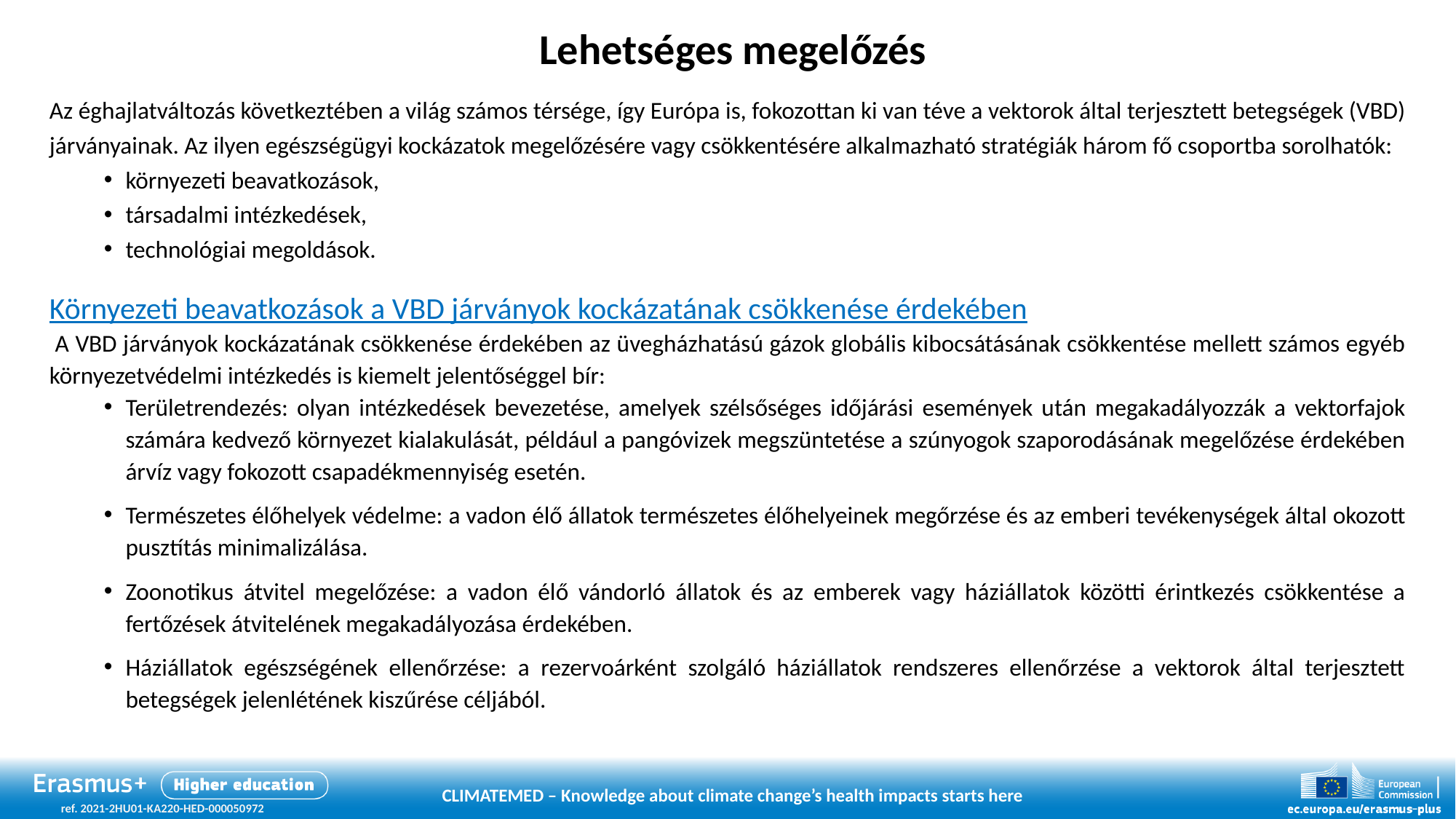

# Lehetséges megelőzés
Az éghajlatváltozás következtében a világ számos térsége, így Európa is, fokozottan ki van téve a vektorok által terjesztett betegségek (VBD) járványainak. Az ilyen egészségügyi kockázatok megelőzésére vagy csökkentésére alkalmazható stratégiák három fő csoportba sorolhatók:
környezeti beavatkozások,
társadalmi intézkedések,
technológiai megoldások.

Környezeti beavatkozások a VBD járványok kockázatának csökkenése érdekében
 A VBD járványok kockázatának csökkenése érdekében az üvegházhatású gázok globális kibocsátásának csökkentése mellett számos egyéb környezetvédelmi intézkedés is kiemelt jelentőséggel bír:
Területrendezés: olyan intézkedések bevezetése, amelyek szélsőséges időjárási események után megakadályozzák a vektorfajok számára kedvező környezet kialakulását, például a pangóvizek megszüntetése a szúnyogok szaporodásának megelőzése érdekében árvíz vagy fokozott csapadékmennyiség esetén.
Természetes élőhelyek védelme: a vadon élő állatok természetes élőhelyeinek megőrzése és az emberi tevékenységek által okozott pusztítás minimalizálása.
Zoonotikus átvitel megelőzése: a vadon élő vándorló állatok és az emberek vagy háziállatok közötti érintkezés csökkentése a fertőzések átvitelének megakadályozása érdekében.
Háziállatok egészségének ellenőrzése: a rezervoárként szolgáló háziállatok rendszeres ellenőrzése a vektorok által terjesztett betegségek jelenlétének kiszűrése céljából.